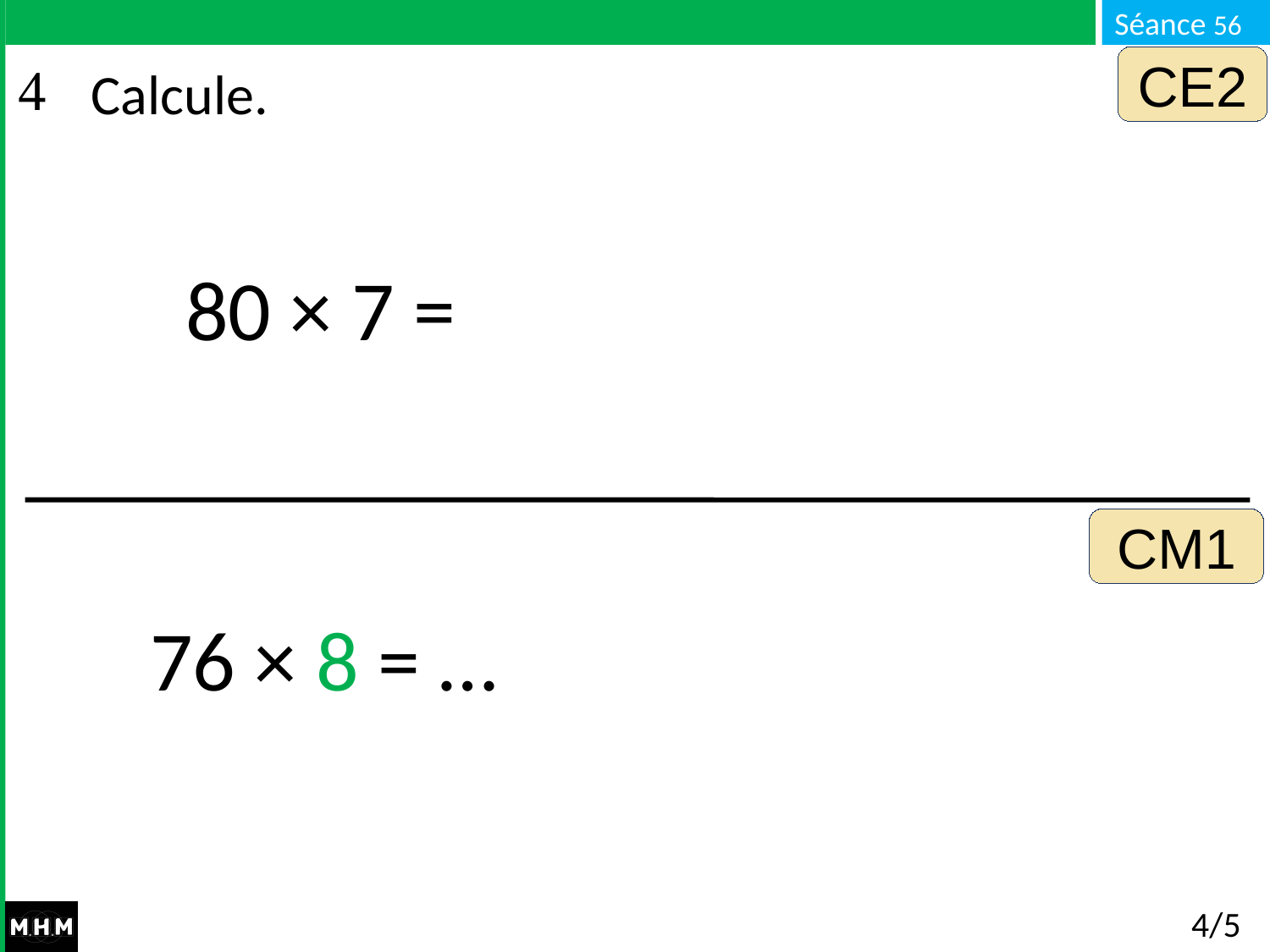

CE2
# Calcule.
80 × 7 =

CM1
76 × 8 = …
4/5